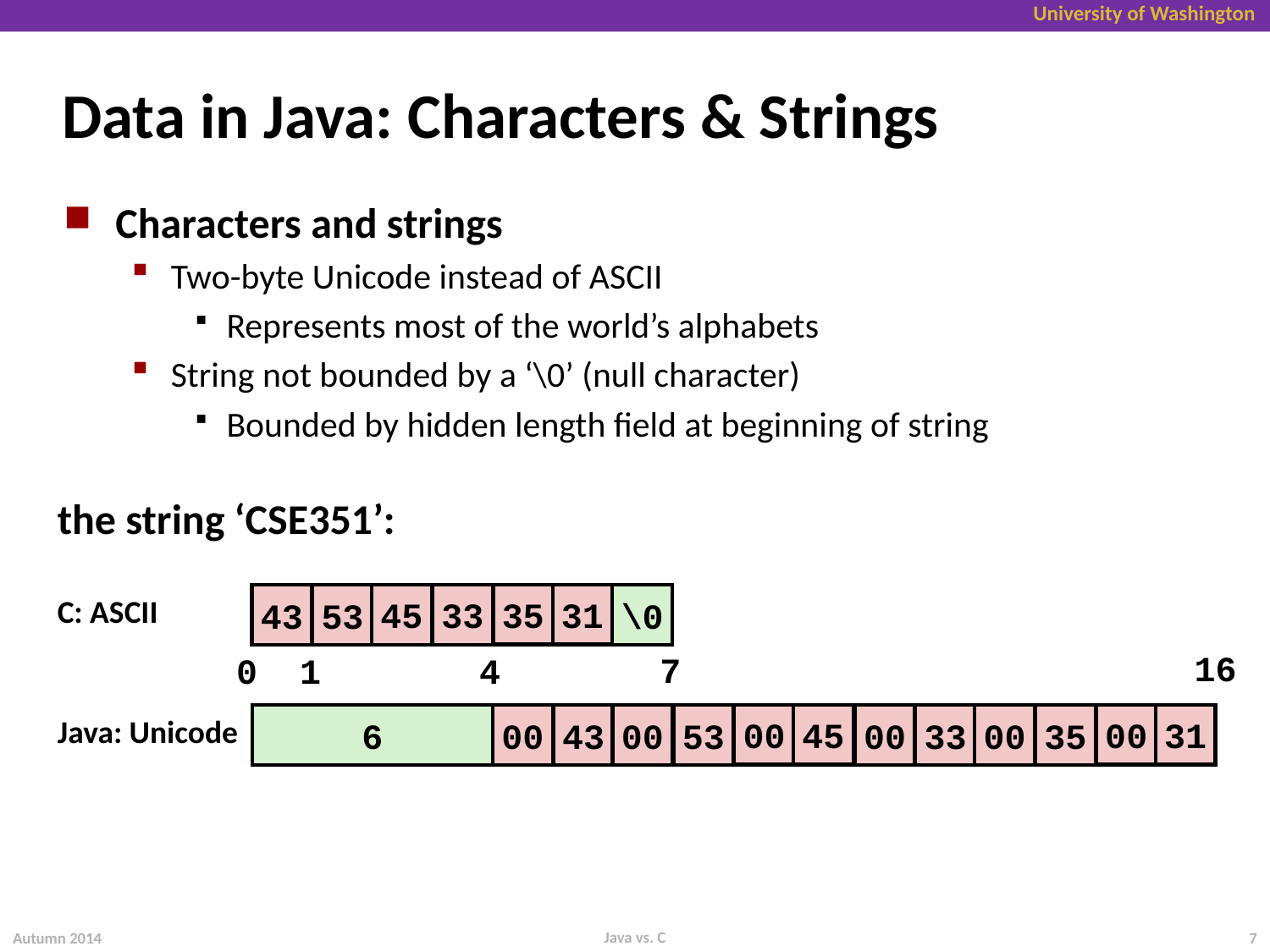

# Data in Java: Characters & Strings
Characters and strings
Two-byte Unicode instead of ASCII
Represents most of the world’s alphabets
String not bounded by a ‘\0’ (null character)
Bounded by hidden length field at beginning of string
the string ‘CSE351’:
35
31
45
33
53
43
\0
C: ASCII
16
7
0
1
4
00
31
00
45
00
35
00
53
6
33
43
00
00
Java: Unicode
Java vs. C
Autumn 2014
7